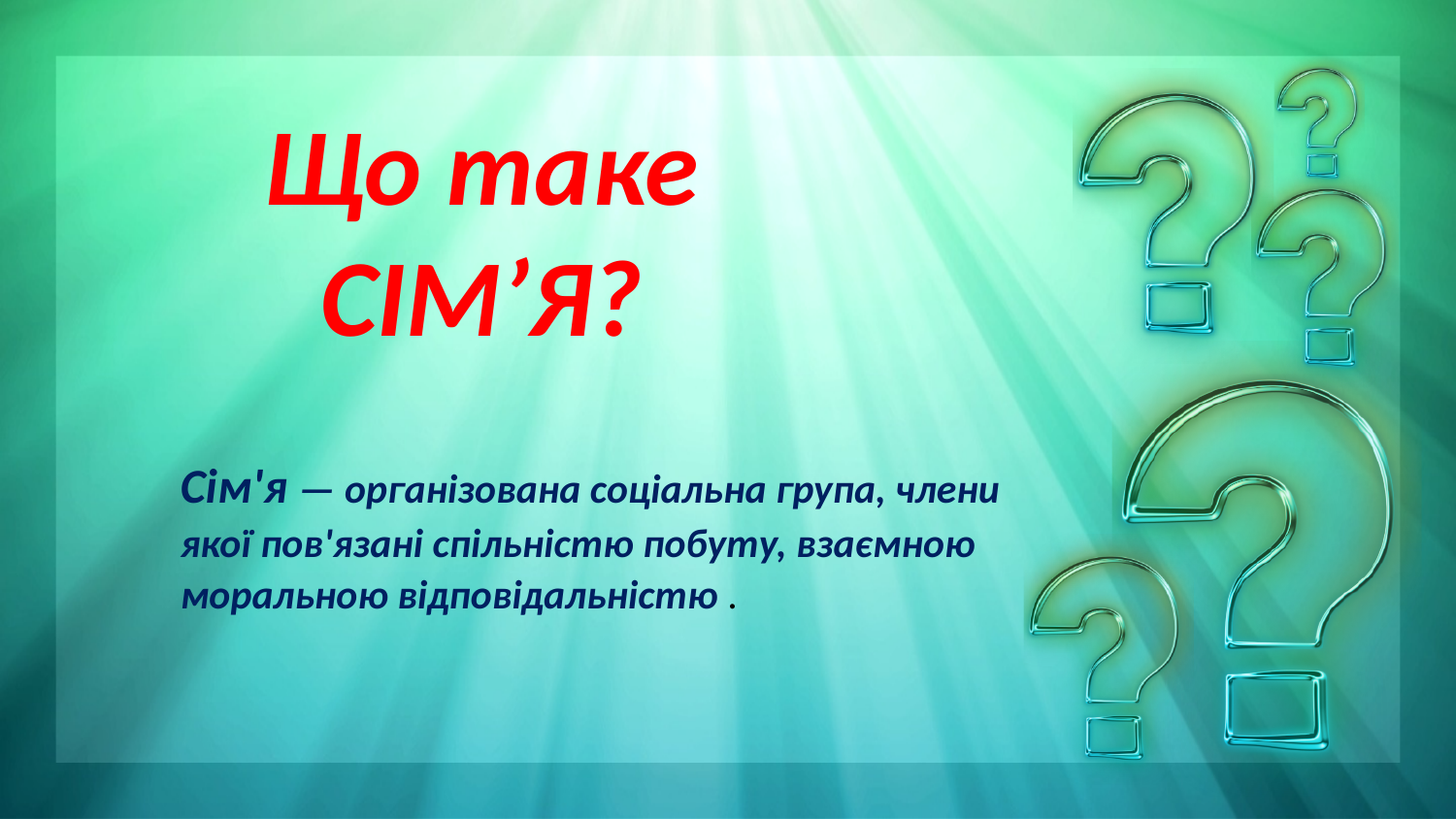

Що таке СІМ’Я?
Сім'я — організована соціальна група, члени якої пов'язані спільністю побуту, взаємною моральною відповідальністю .